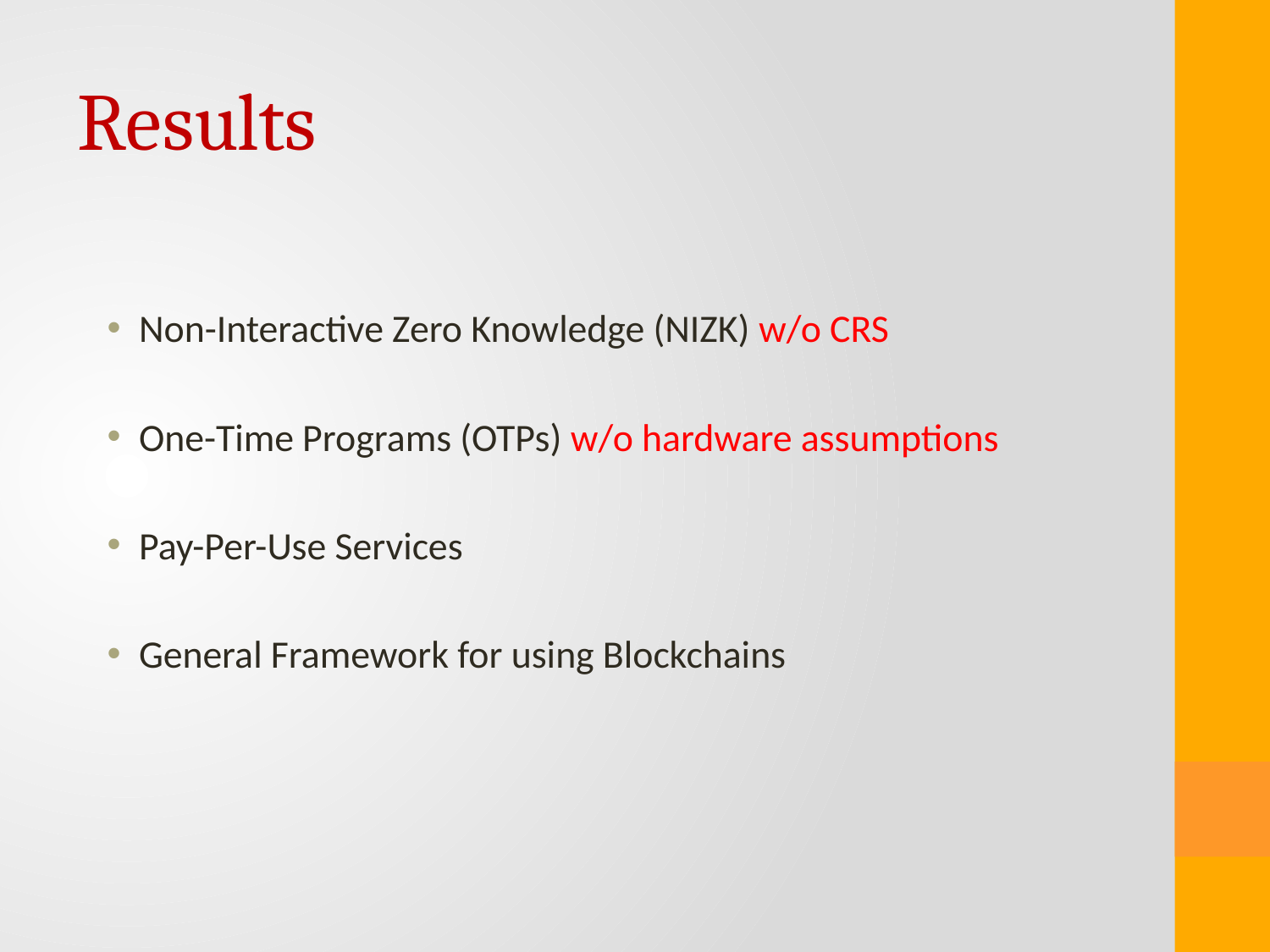

# Results

Non-Interactive Zero Knowledge (NIZK) w/o CRS

One-Time Programs (OTPs) w/o hardware assumptions

Pay-Per-Use Services

General Framework for using Blockchains